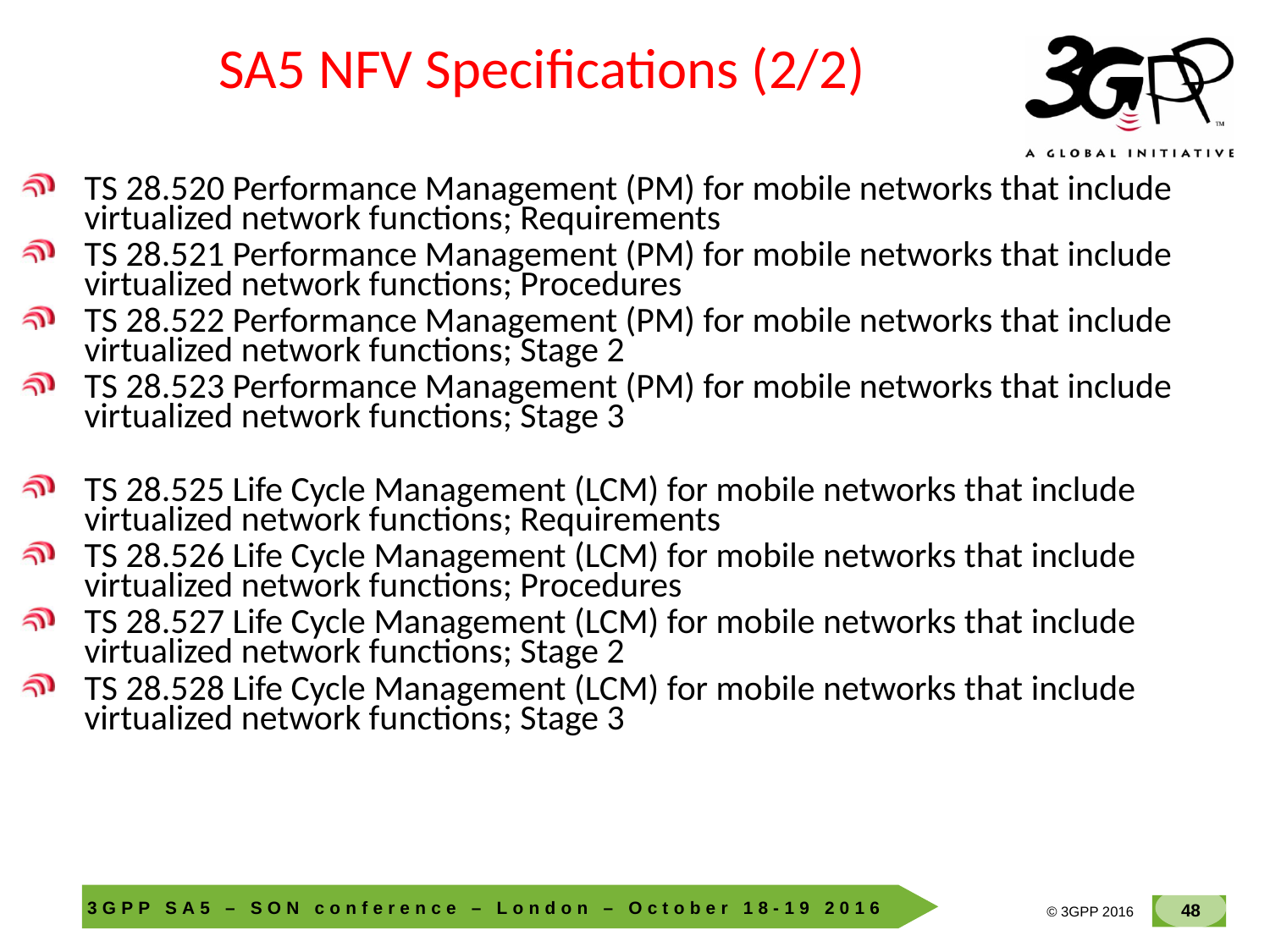

SA5 NFV Specifications (2/2)
TS 28.520 Performance Management (PM) for mobile networks that include virtualized network functions; Requirements
TS 28.521 Performance Management (PM) for mobile networks that include virtualized network functions; Procedures
TS 28.522 Performance Management (PM) for mobile networks that include virtualized network functions; Stage 2
TS 28.523 Performance Management (PM) for mobile networks that include virtualized network functions; Stage 3

TS 28.525 Life Cycle Management (LCM) for mobile networks that include virtualized network functions; Requirements
TS 28.526 Life Cycle Management (LCM) for mobile networks that include virtualized network functions; Procedures
TS 28.527 Life Cycle Management (LCM) for mobile networks that include virtualized network functions; Stage 2
TS 28.528 Life Cycle Management (LCM) for mobile networks that include virtualized network functions; Stage 3